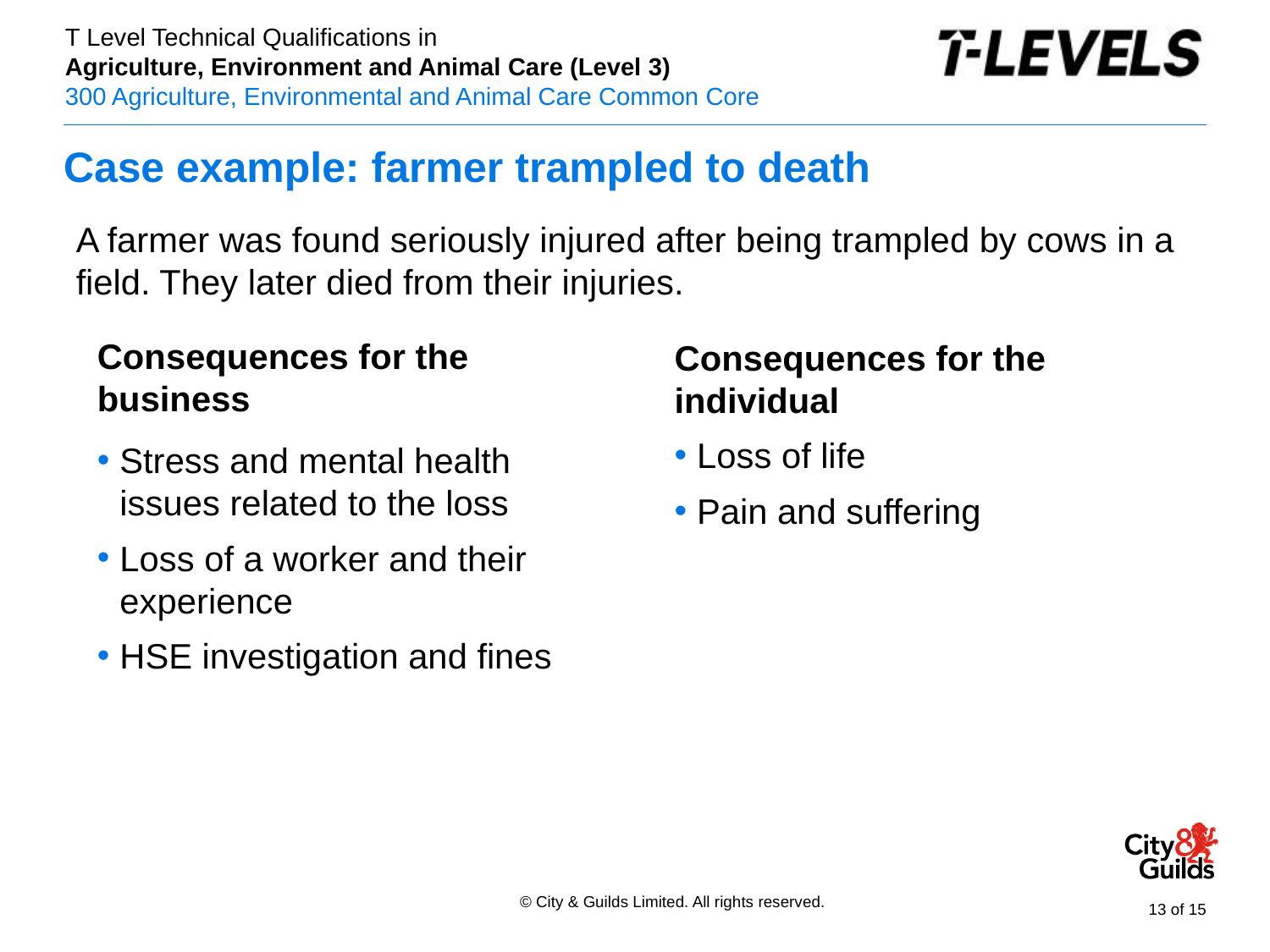

# Case example: farmer trampled to death
A farmer was found seriously injured after being trampled by cows in a field. They later died from their injuries.
Consequences for the business
Stress and mental health issues related to the loss
Loss of a worker and their experience
HSE investigation and fines
Consequences for the individual
Loss of life
Pain and suffering